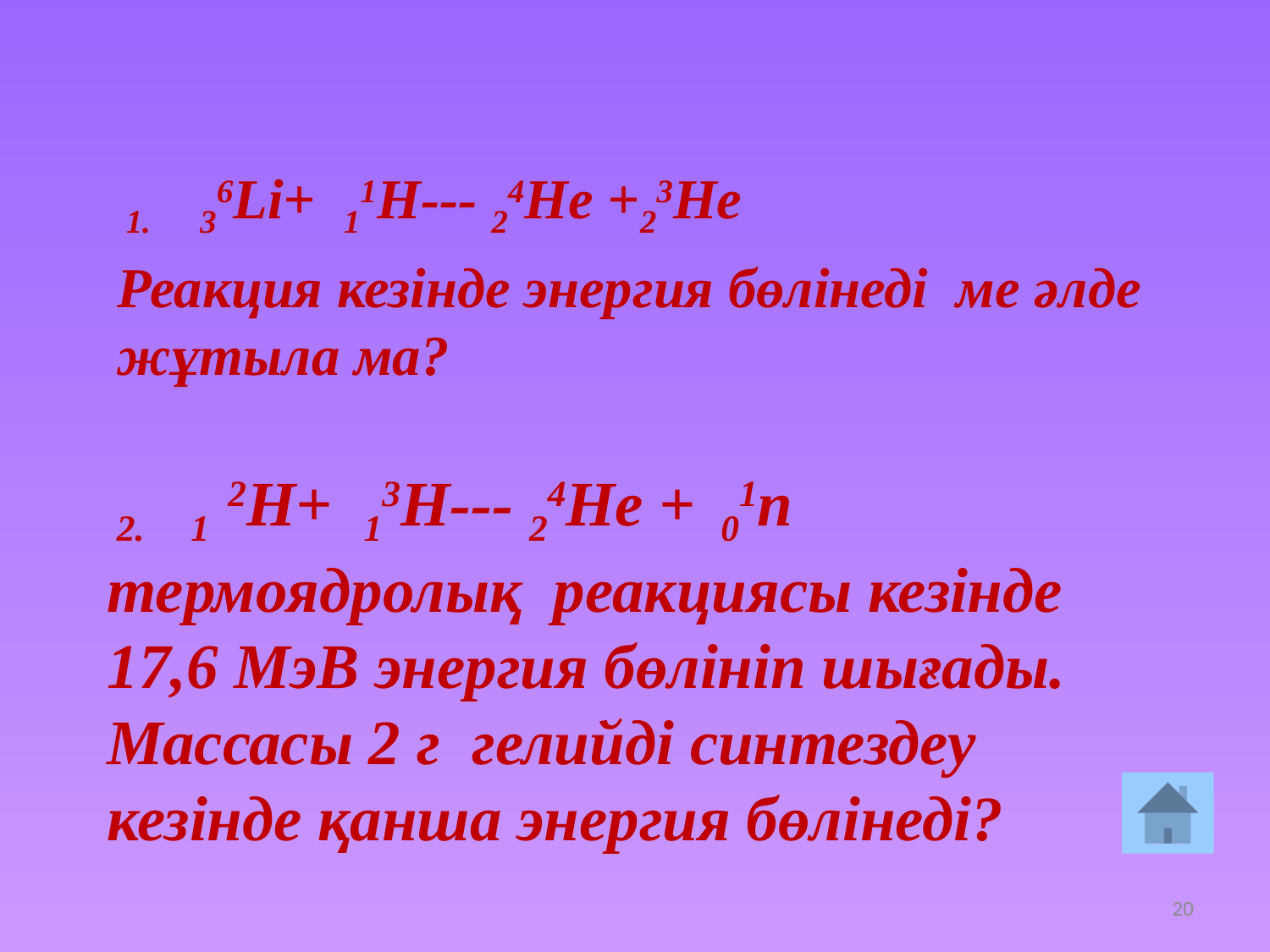

1.      36Li+  11H--- 24He +23He
Реакция кезінде энергия бөлінеді  ме әлде жұтыла ма?

 2.     1  2H+  13H--- 24He +  01n   термоядролық  реакциясы кезінде 17,6 МэВ энергия бөлініп шығады. Массасы 2 г  гелийді синтездеу кезінде қанша энергия бөлінеді?

20